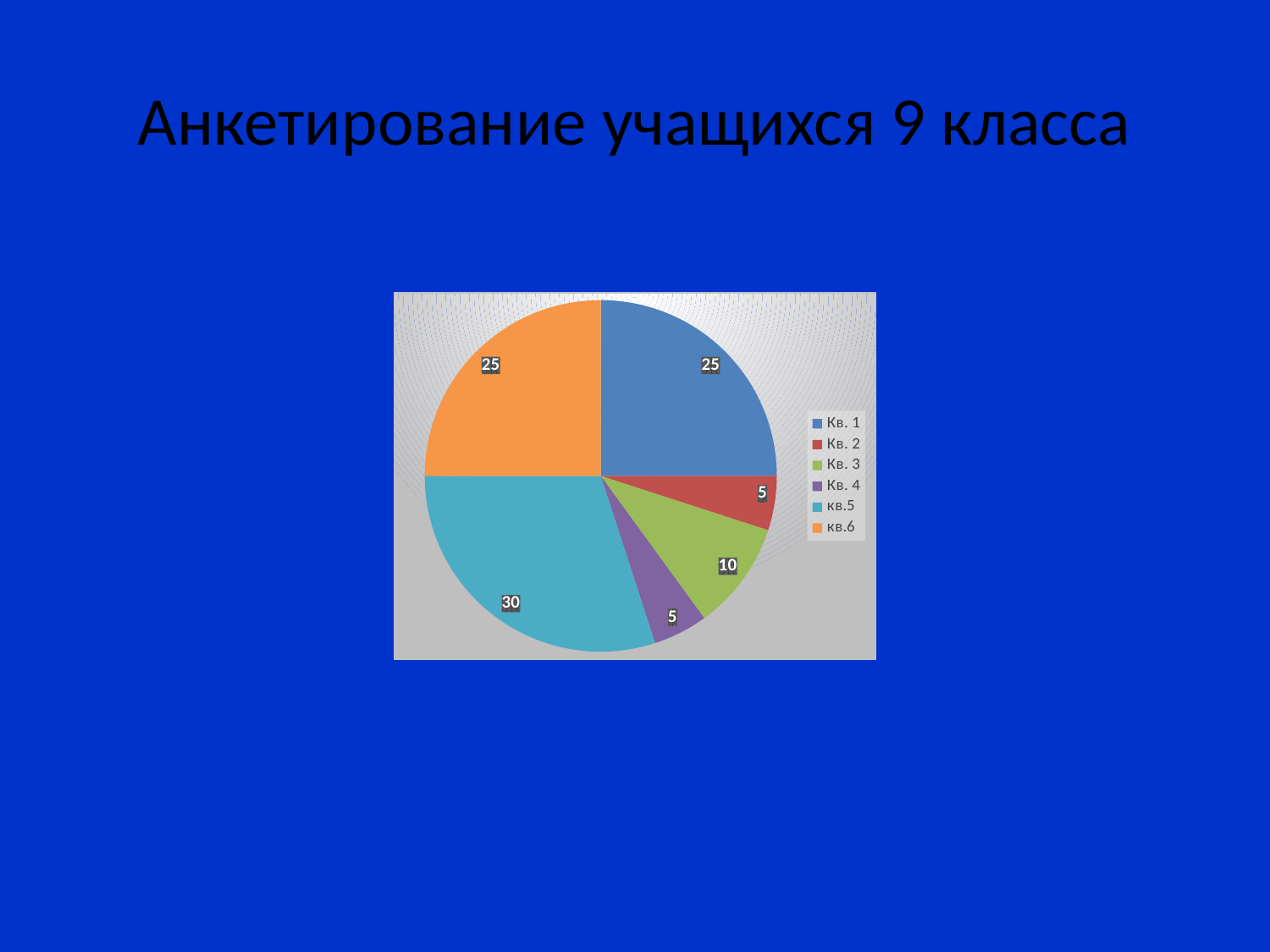

# Анкетирование учащихся 9 класса

### Chart

| Category | Столбец1 | Столбец2 |
|---|---|---|
| Кв. 1 | 25.0 | 0.0 |
| Кв. 2 | 5.0 | 0.0 |
| Кв. 3 | 10.0 | 0.0 |
| Кв. 4 | 5.0 | 0.0 |
| кв.5 | 30.0 | 0.0 |
| кв.6 | 25.0 | 0.0 |